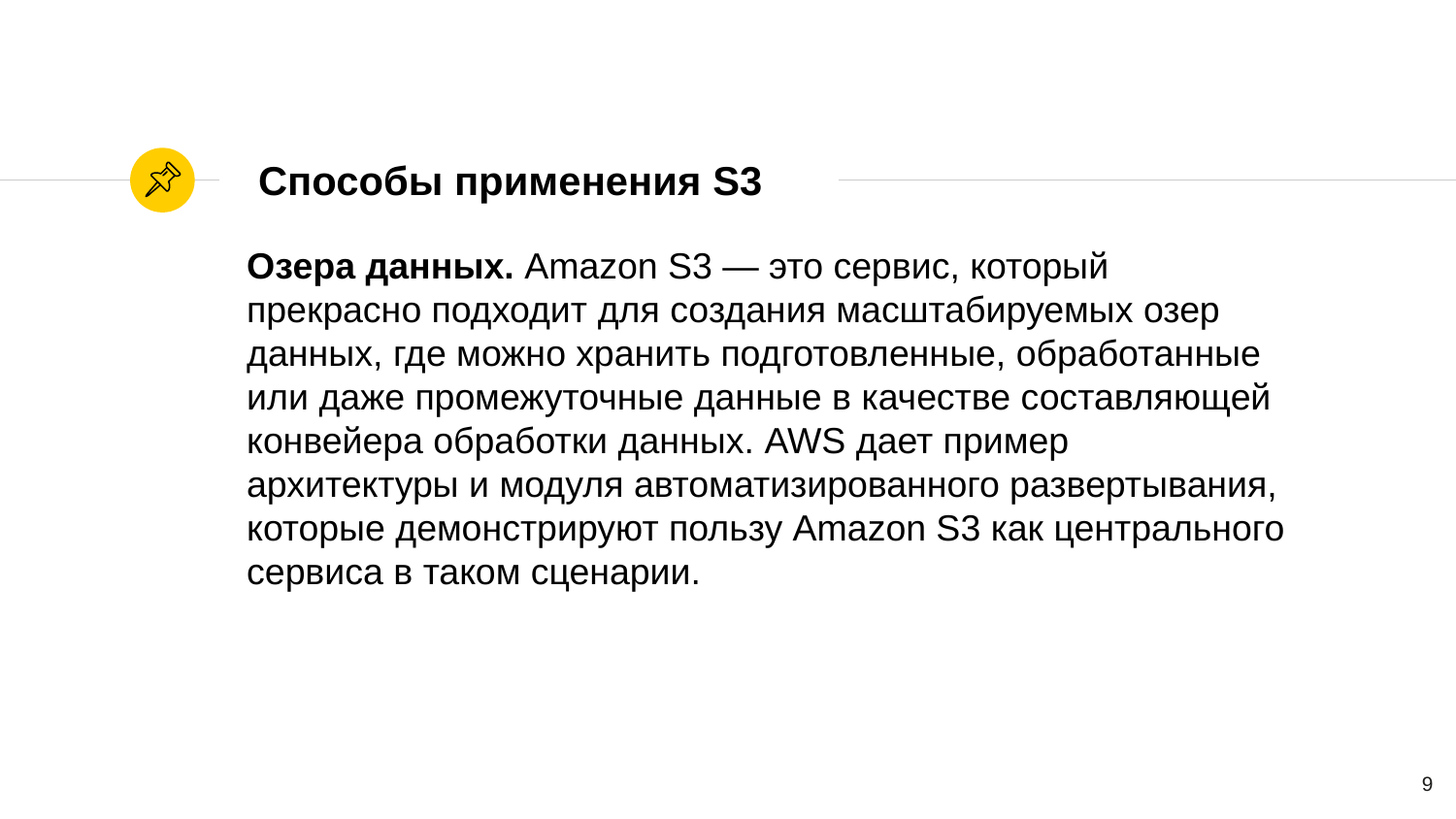

# Способы применения S3

Озера данных. Amazon S3 — это сервис, который прекрасно подходит для создания масштабируемых озер данных, где можно хранить подготовленные, обработанные или даже промежуточные данные в качестве составляющей конвейера обработки данных. AWS дает пример архитектуры и модуля автоматизированного развертывания, которые демонстрируют пользу Amazon S3 как центрального сервиса в таком сценарии.
9